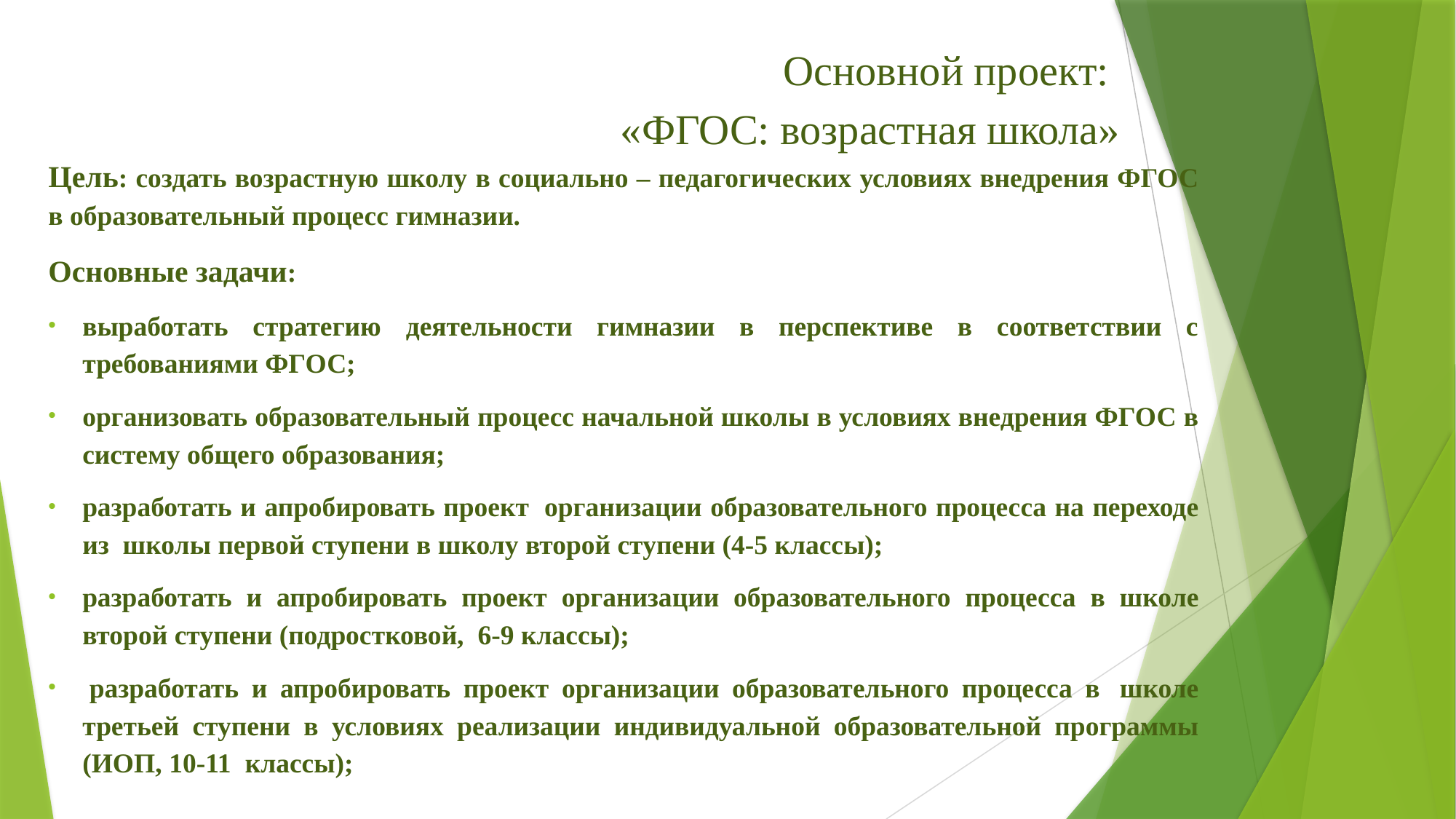

# Основной проект: «ФГОС: возрастная школа»
Цель: создать возрастную школу в социально – педагогических условиях внедрения ФГОС в образовательный процесс гимназии.
Основные задачи:
выработать стратегию деятельности гимназии в перспективе в соответствии с требованиями ФГОС;
организовать образовательный процесс начальной школы в условиях внедрения ФГОС в систему общего образования;
разработать и апробировать проект  организации образовательного процесса на переходе из  школы первой ступени в школу второй ступени (4-5 классы);
разработать и апробировать проект организации образовательного процесса в школе второй ступени (подростковой,  6-9 классы);
 разработать и апробировать проект организации образовательного процесса в  школе третьей ступени в условиях реализации индивидуальной образовательной программы (ИОП, 10-11  классы);